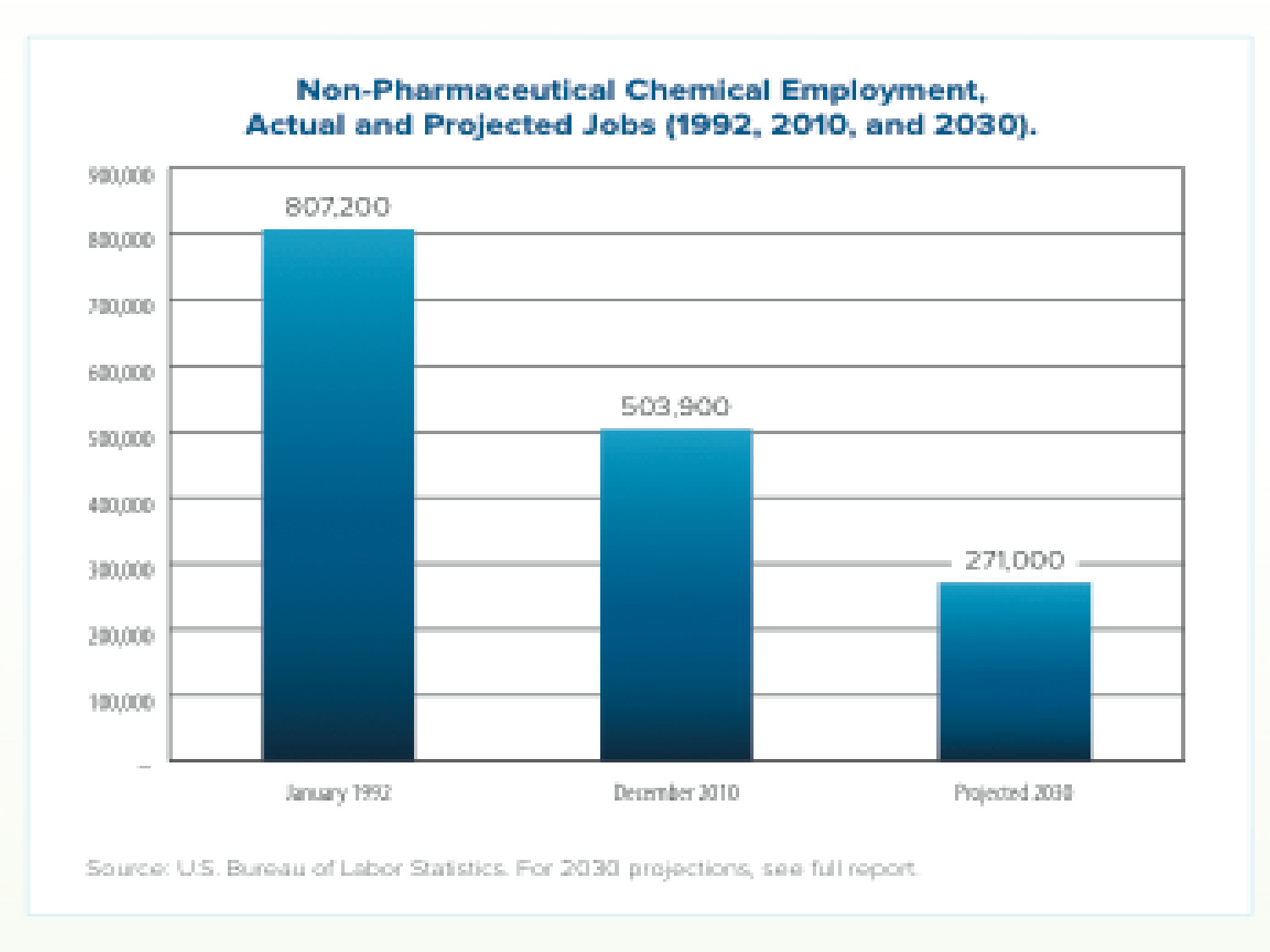

### Chart: (5) Non-Pharmaceutical Chemical Employment, Actual and Projected Jobs (1992, 2010, and 2030).

| Category |
|---|